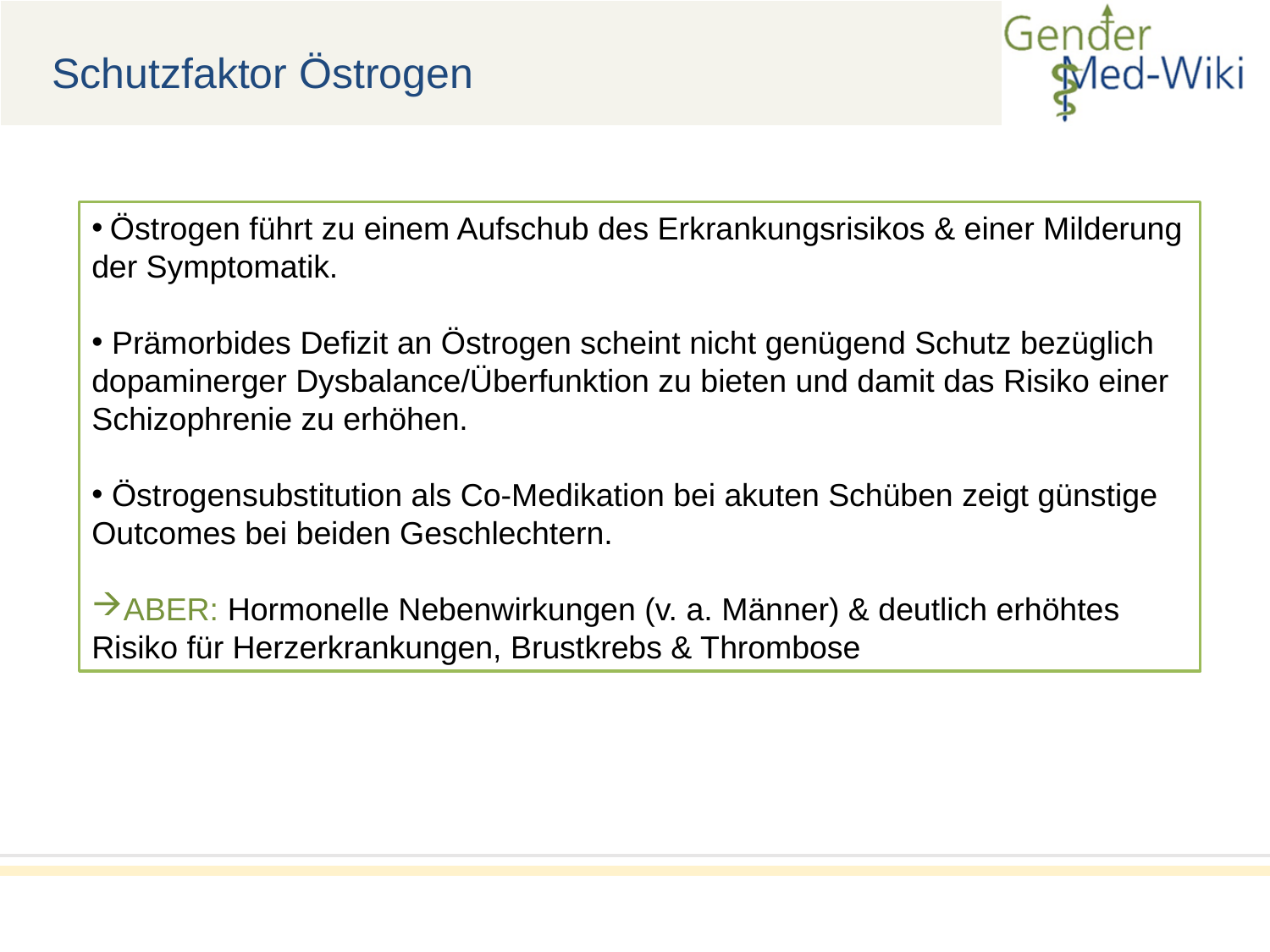

Schutzfaktor Östrogen
 Östrogen führt zu einem Aufschub des Erkrankungsrisikos & einer Milderung der Symptomatik.

 Prämorbides Defizit an Östrogen scheint nicht genügend Schutz bezüglich dopaminerger Dysbalance/Überfunktion zu bieten und damit das Risiko einer Schizophrenie zu erhöhen.

 Östrogensubstitution als Co-Medikation bei akuten Schüben zeigt günstige Outcomes bei beiden Geschlechtern.

ABER: Hormonelle Nebenwirkungen (v. a. Männer) & deutlich erhöhtes Risiko für Herzerkrankungen, Brustkrebs & Thrombose